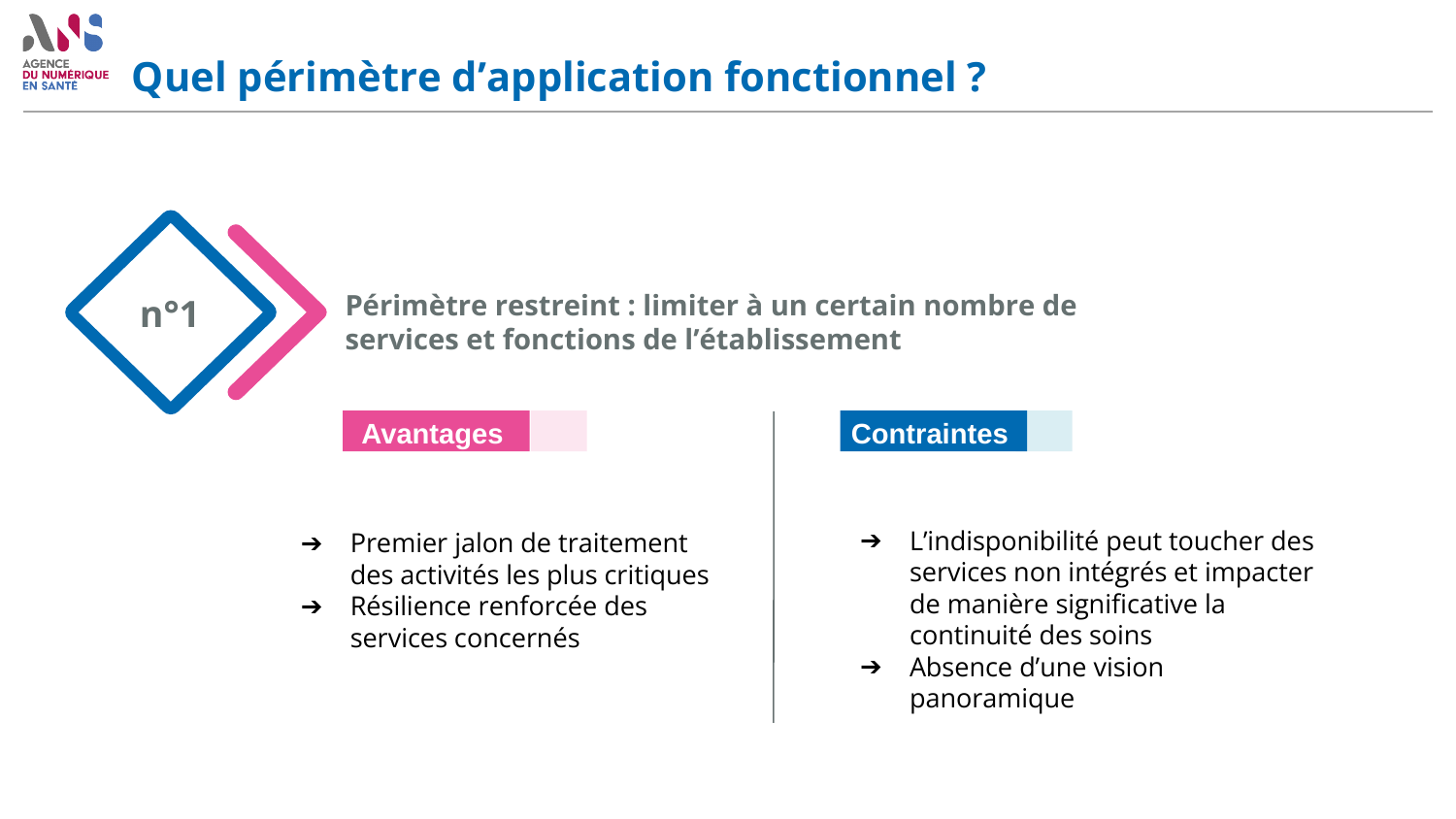

# Quel périmètre d’application fonctionnel ?

Périmètre restreint : limiter à un certain nombre de services et fonctions de l’établissement
n°1

Avantages
Contraintes

Premier jalon de traitement des activités les plus critiques
Résilience renforcée des services concernés

L’indisponibilité peut toucher des services non intégrés et impacter de manière significative la continuité des soins
Absence d’une vision panoramique